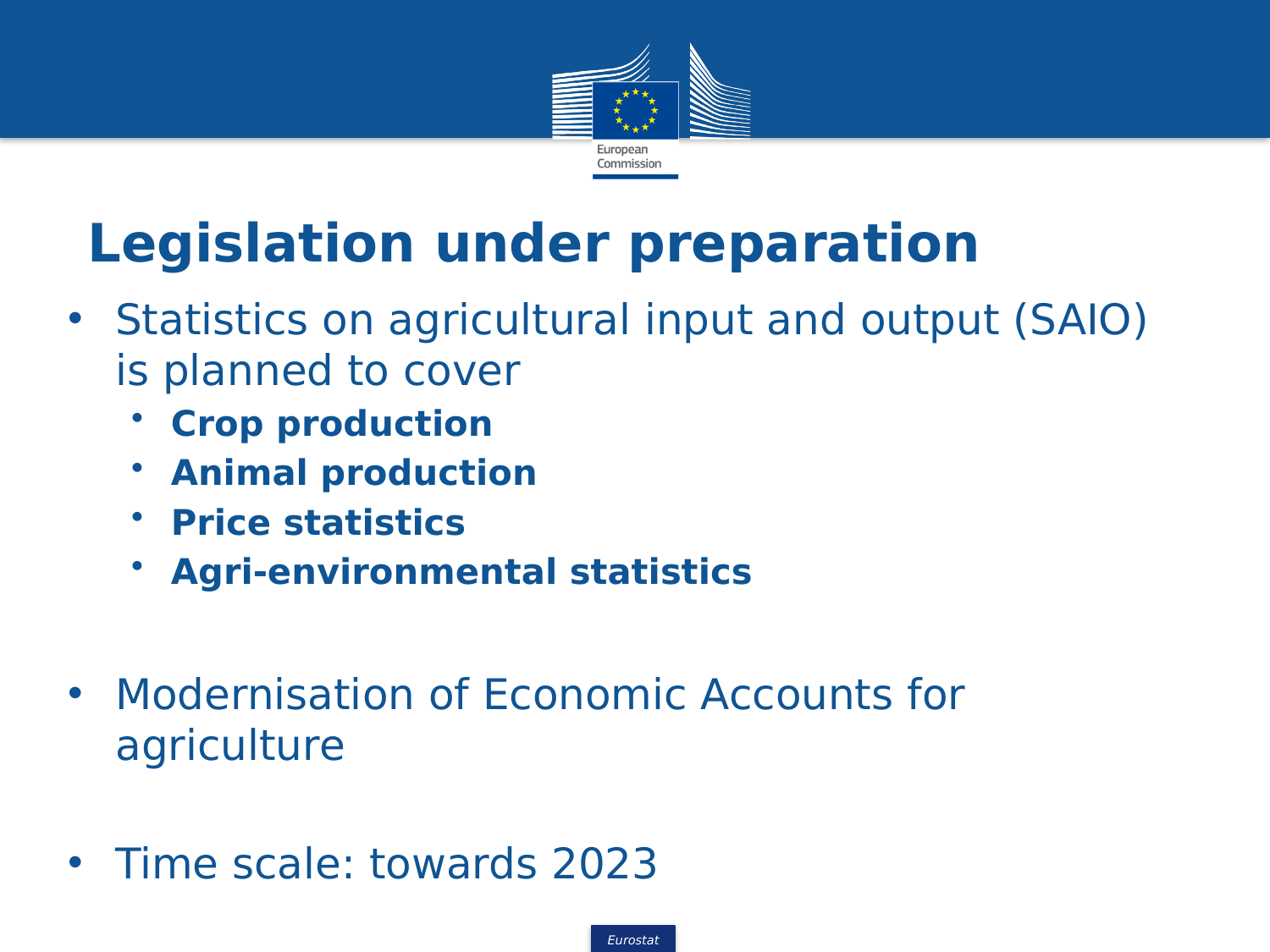

# Legislation under preparation
Statistics on agricultural input and output (SAIO) is planned to cover
Crop production
Animal production
Price statistics
Agri-environmental statistics

Modernisation of Economic Accounts for agriculture

Time scale: towards 2023